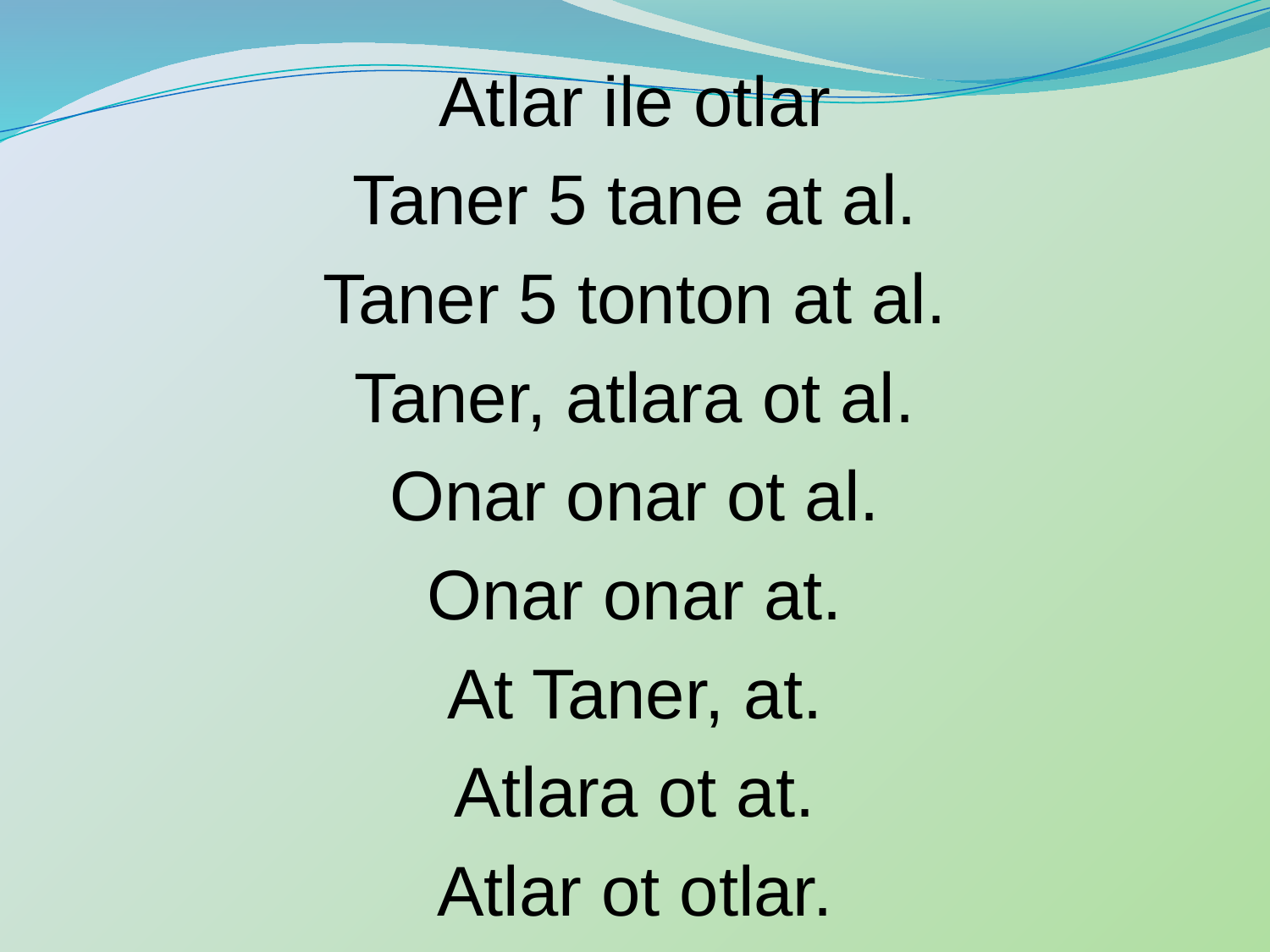

Atlar ile otlar
Taner 5 tane at al.
Taner 5 tonton at al.
Taner, atlara ot al.
Onar onar ot al.
Onar onar at.
At Taner, at.
Atlara ot at.
Atlar ot otlar.